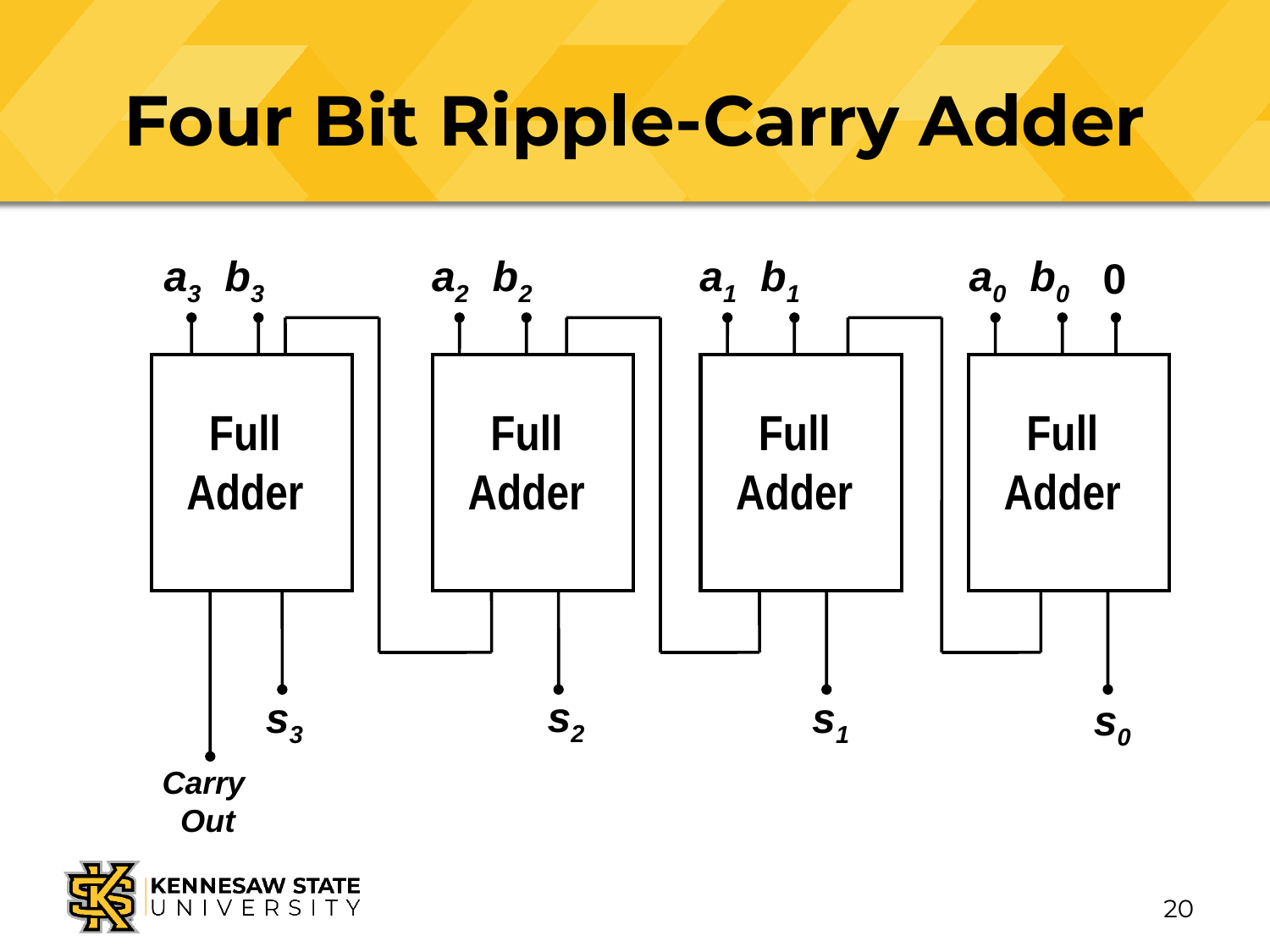

# Four Bit Ripple-Carry Adder
a3  b3

a2  b2

a1  b1

a0  b0

0

Full
Adder

Full
Adder

Full
Adder

Full
Adder

s0

s3

s2

s1

Carry
 Out
20